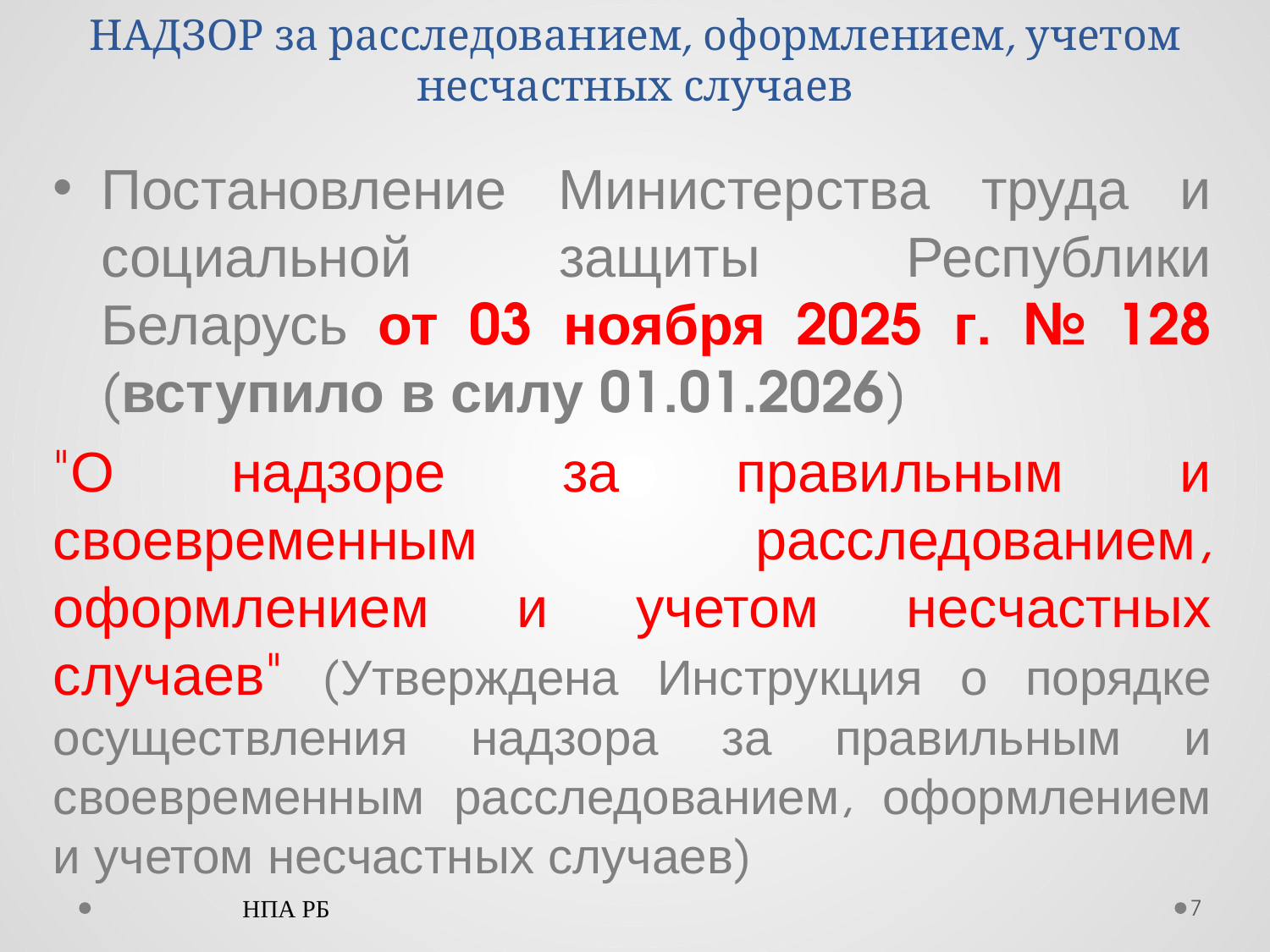

# НАДЗОР за расследованием, оформлением, учетом несчастных случаев

Постановление Министерства труда и социальной защиты Республики Беларусь от 03 ноября 2025 г. № 128 (вступило в силу 01.01.2026)
"О надзоре за правильным и своевременным расследованием, оформлением и учетом несчастных случаев" (Утверждена Инструкция о порядке осуществления надзора за правильным и своевременным расследованием, оформлением и учетом несчастных случаев)

НПА РБ
7